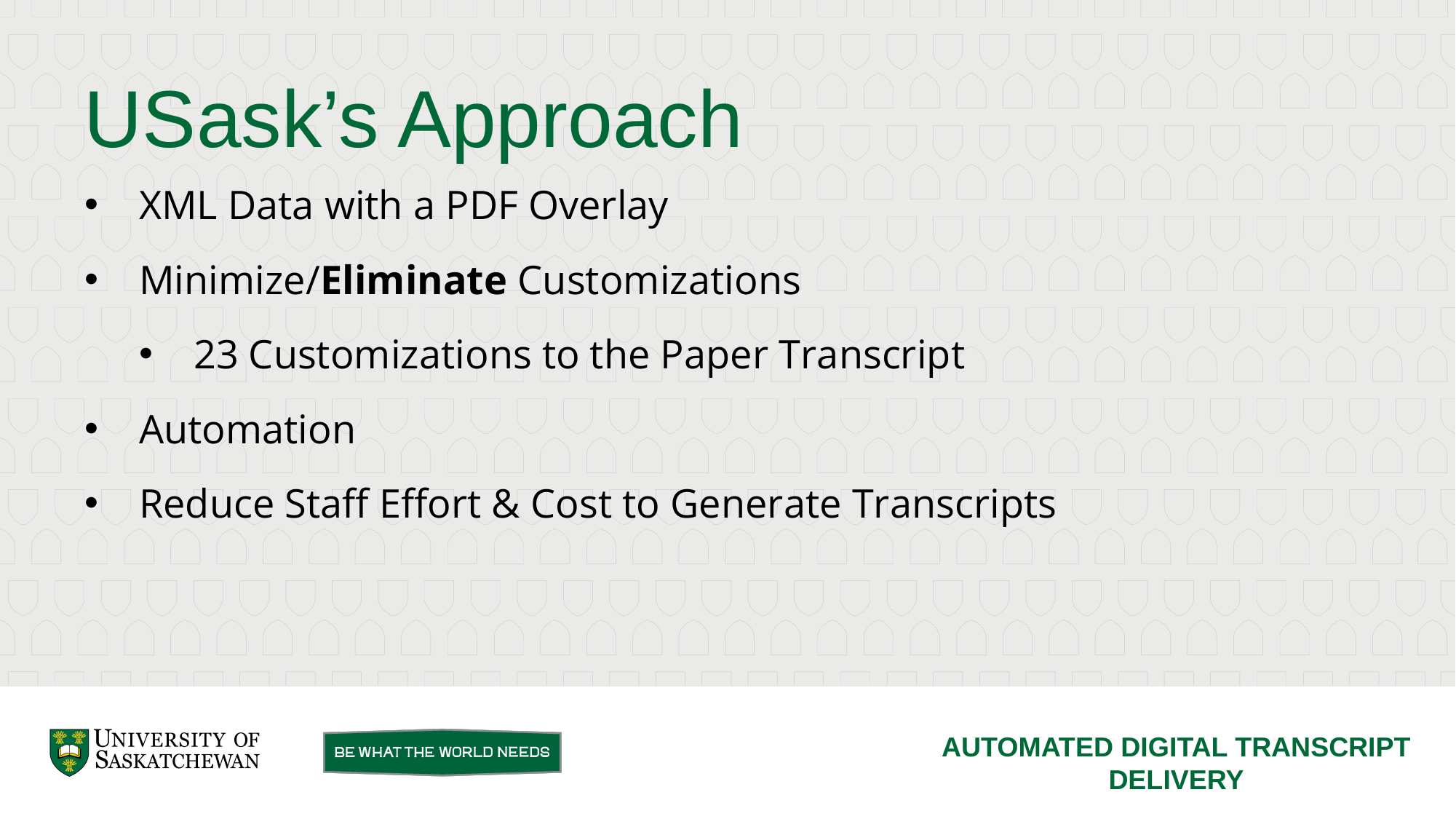

USask’s Approach
XML Data with a PDF Overlay
Minimize/Eliminate Customizations
23 Customizations to the Paper Transcript
Automation
Reduce Staff Effort & Cost to Generate Transcripts

AUTOMATED DIGITAL TRANSCRIPT DELIVERY